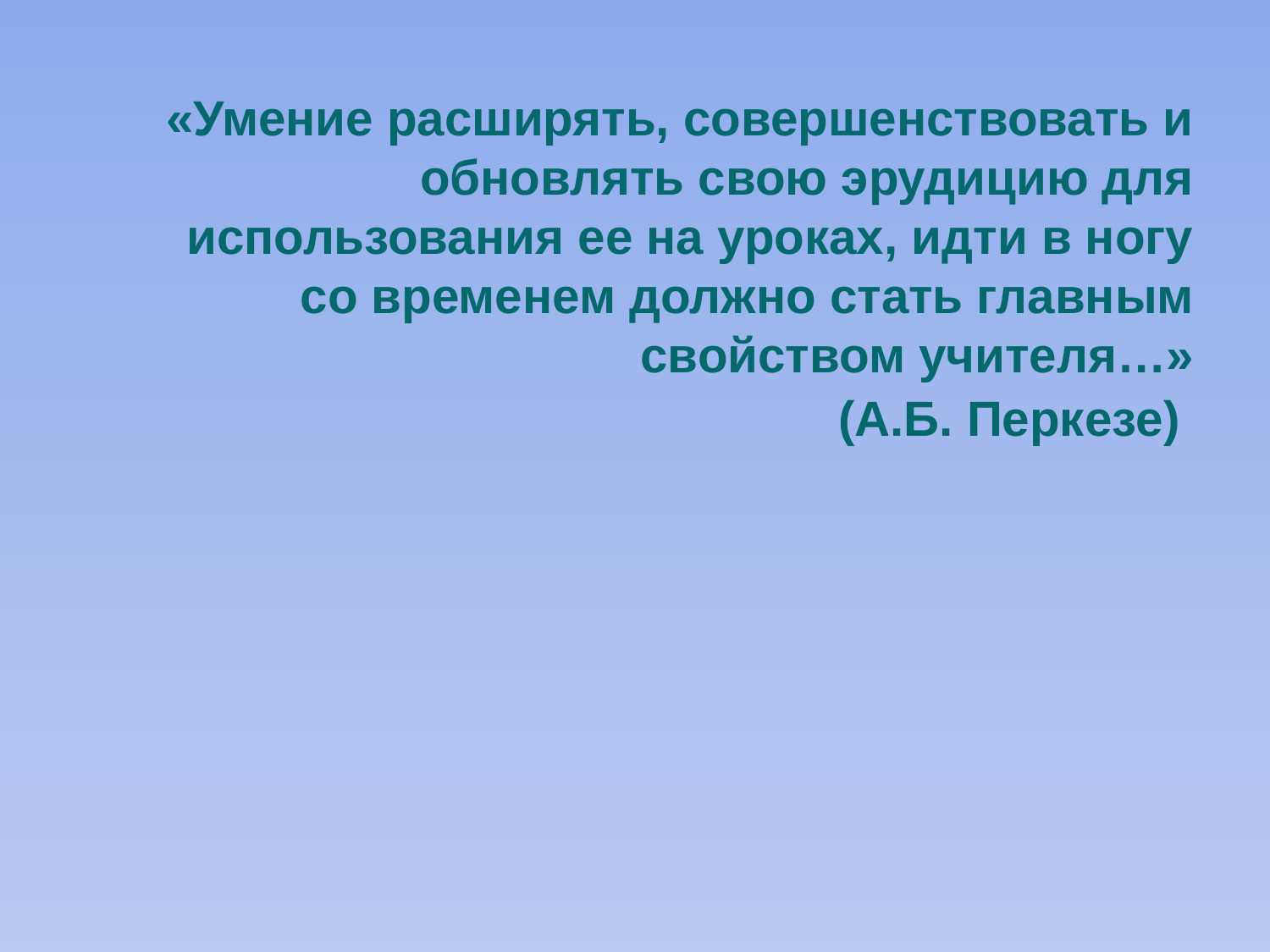

«Умение расширять, совершенствовать и обновлять свою эрудицию для использования ее на уроках, идти в ногу со временем должно стать главным свойством учителя…»
 (А.Б. Перкезе)